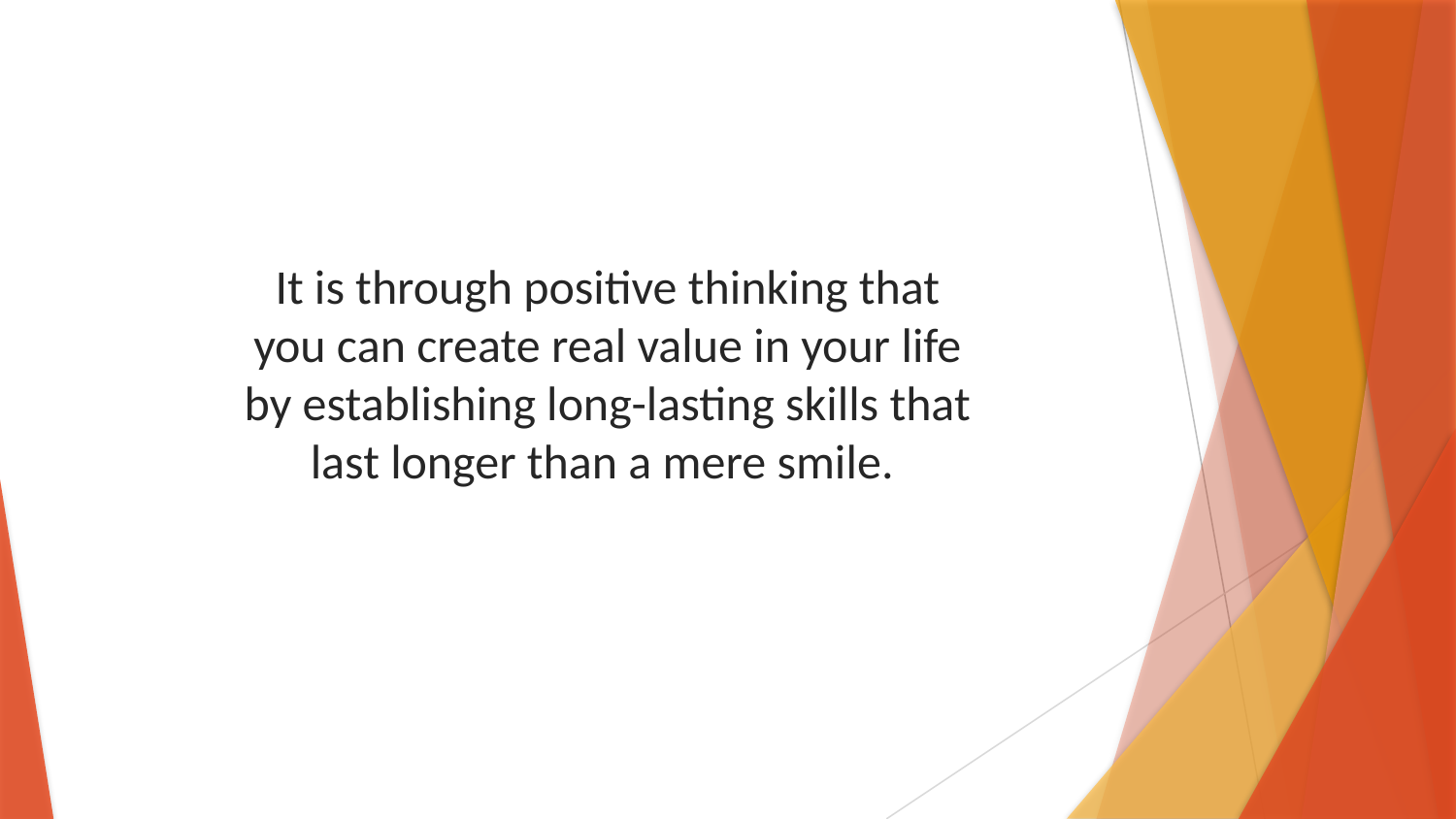

It is through positive thinking that you can create real value in your life by establishing long-lasting skills that last longer than a mere smile.